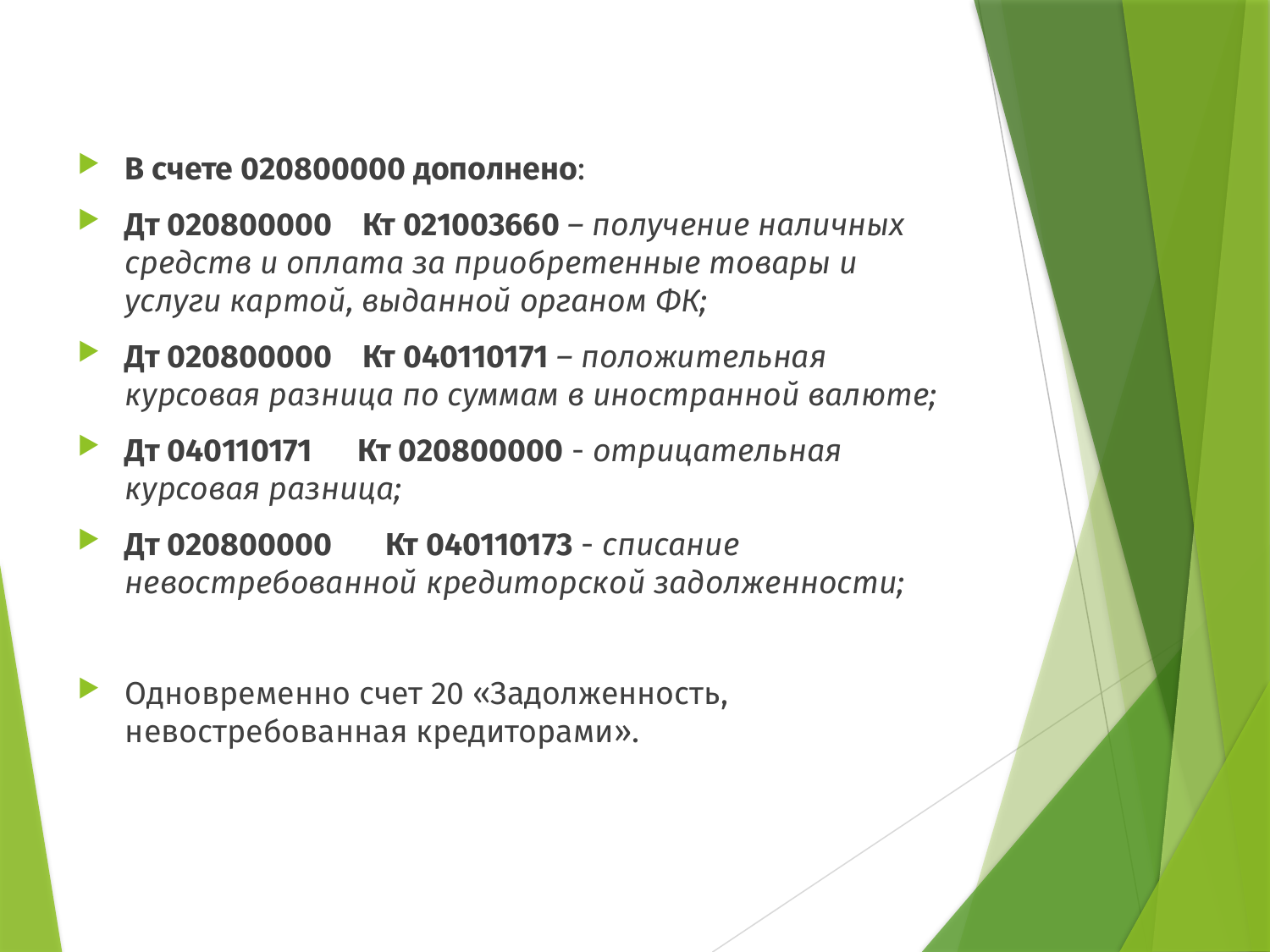

#

В счете 020800000 дополнено:
Дт 020800000    Кт 021003660 – получение наличных средств и оплата за приобретенные товары и услуги картой, выданной органом ФК;
Дт 020800000    Кт 040110171 – положительная курсовая разница по суммам в иностранной валюте;
Дт 040110171      Кт 020800000 - отрицательная курсовая разница;
Дт 020800000       Кт 040110173 - списание невостребованной кредиторской задолженности;

Одновременно счет 20 «Задолженность, невостребованная кредиторами».